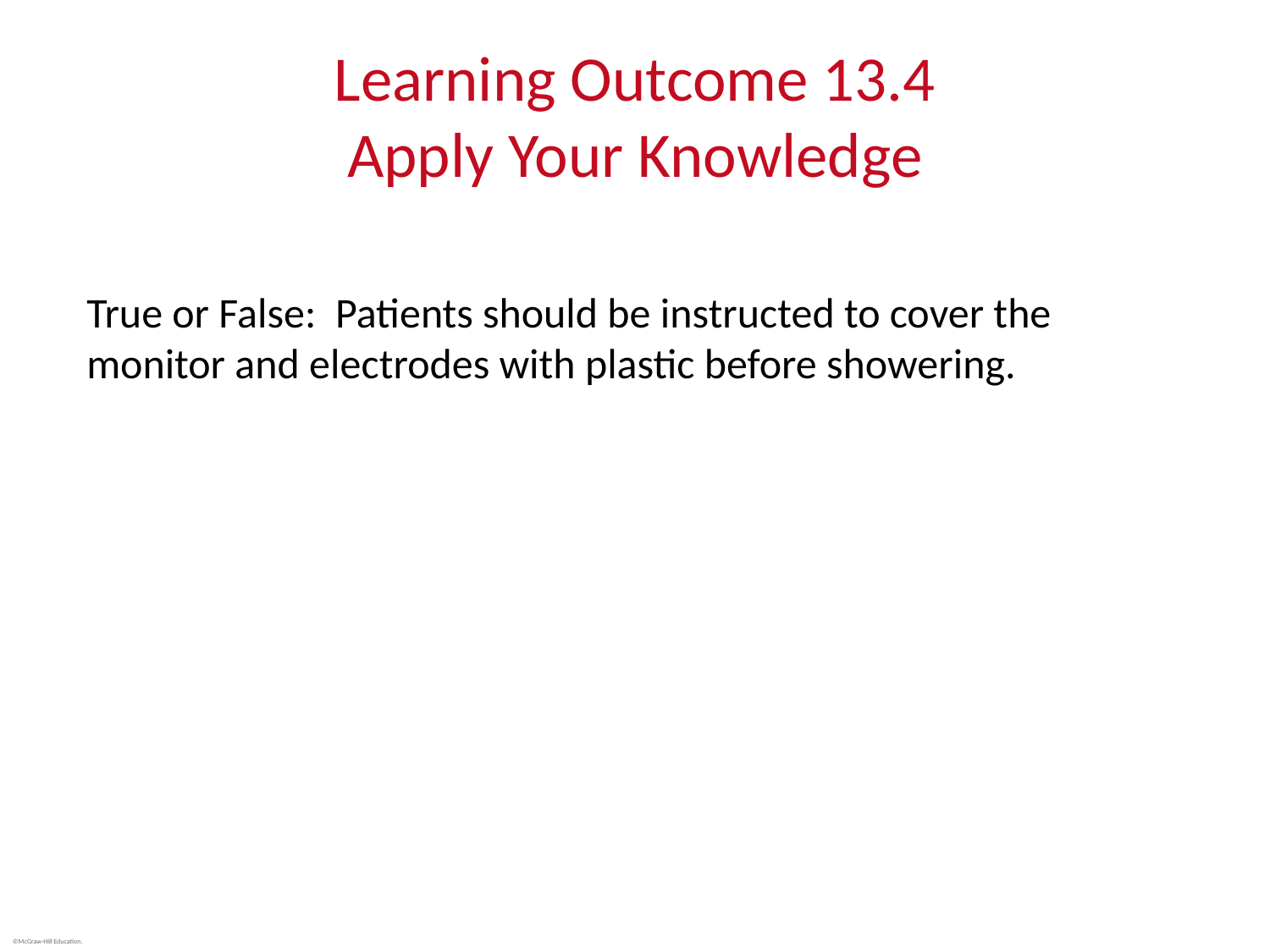

# Learning Outcome 13.4 Apply Your Knowledge
True or False:  Patients should be instructed to cover the monitor and electrodes with plastic before showering.